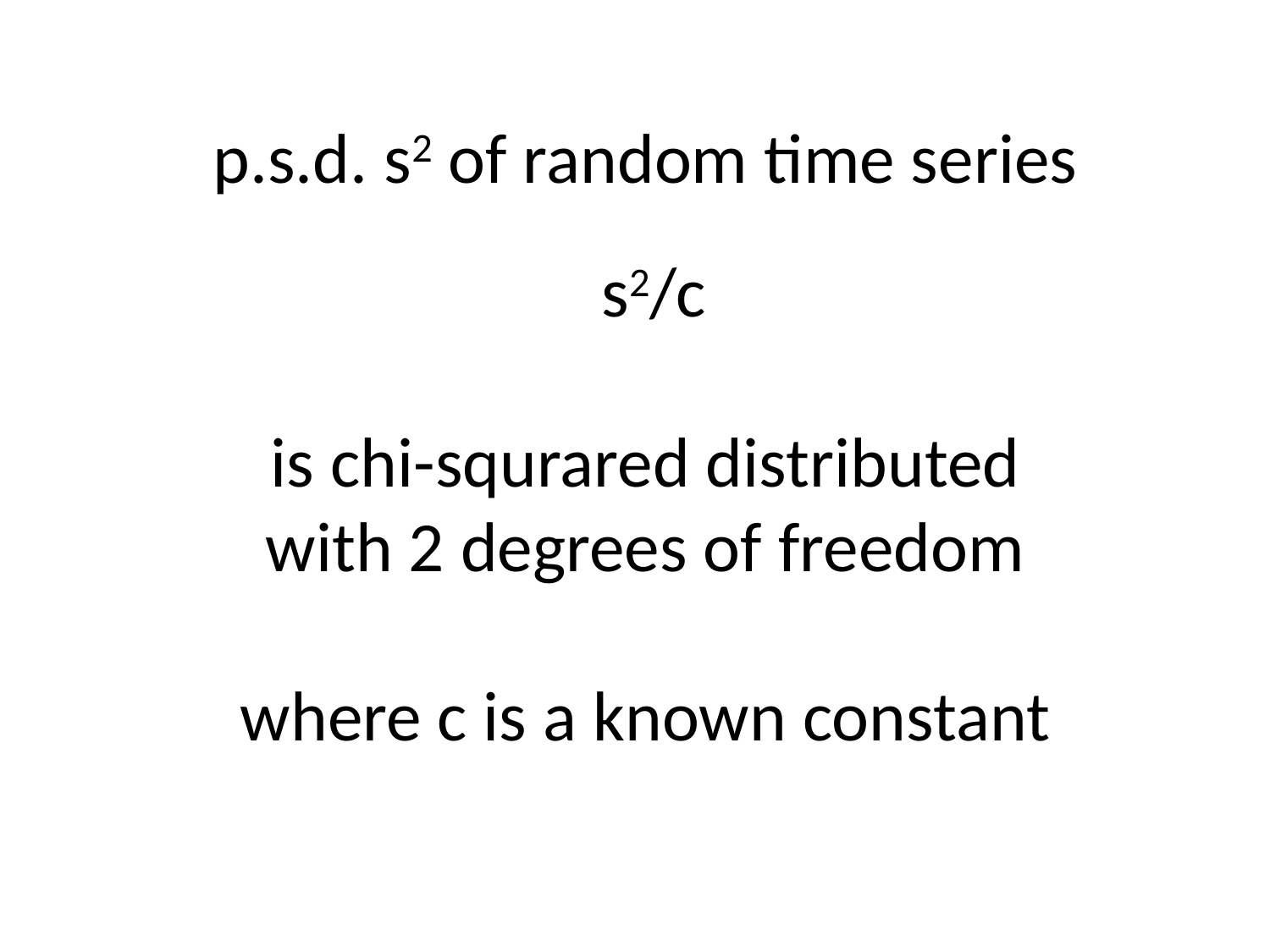

# p.s.d. s2 of random time series s2/c is chi-squrared distributed with 2 degrees of freedom where c is a known constant